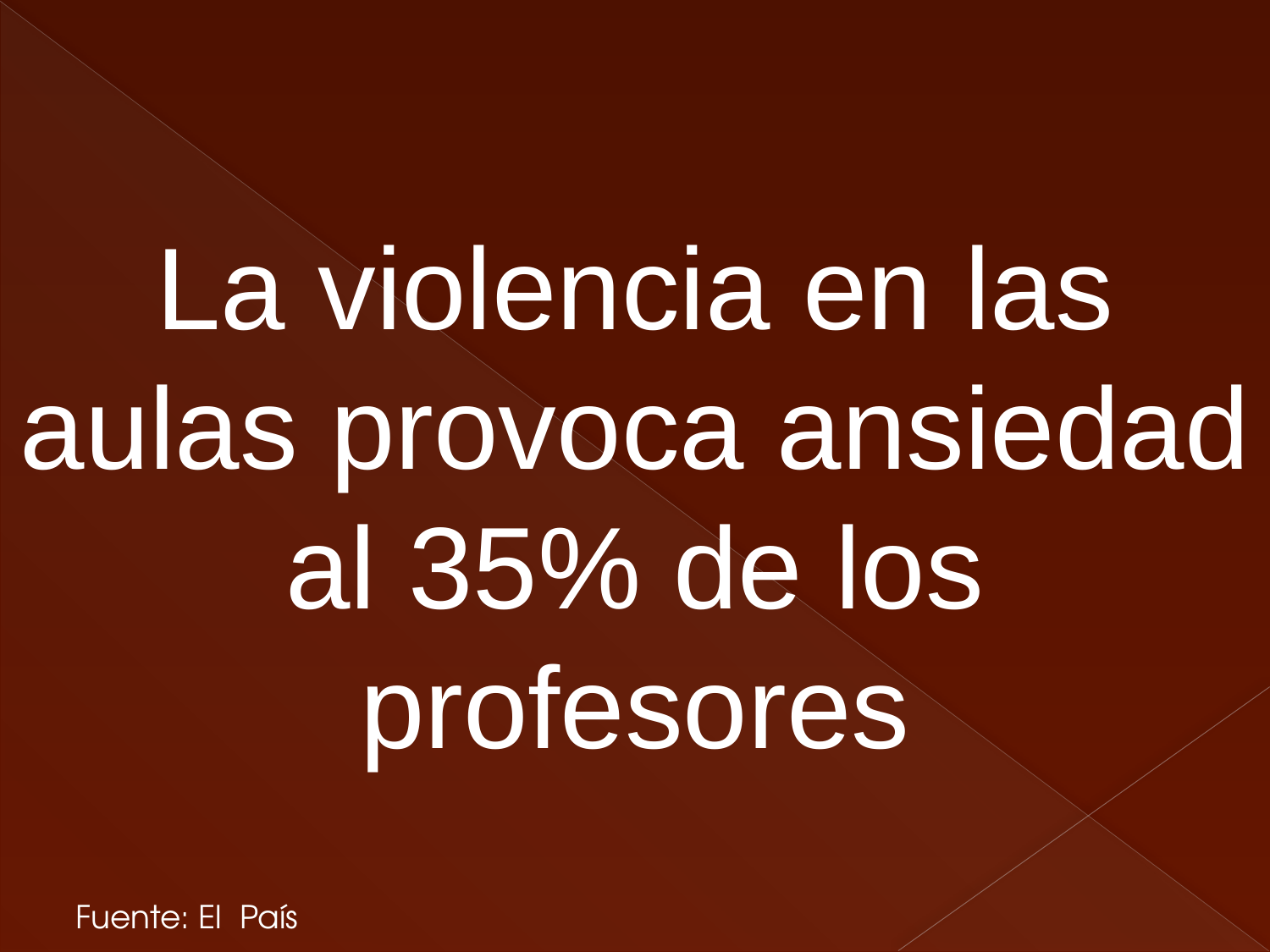

La violencia en las aulas provoca ansiedad al 35% de los profesores
Fuente: El  País